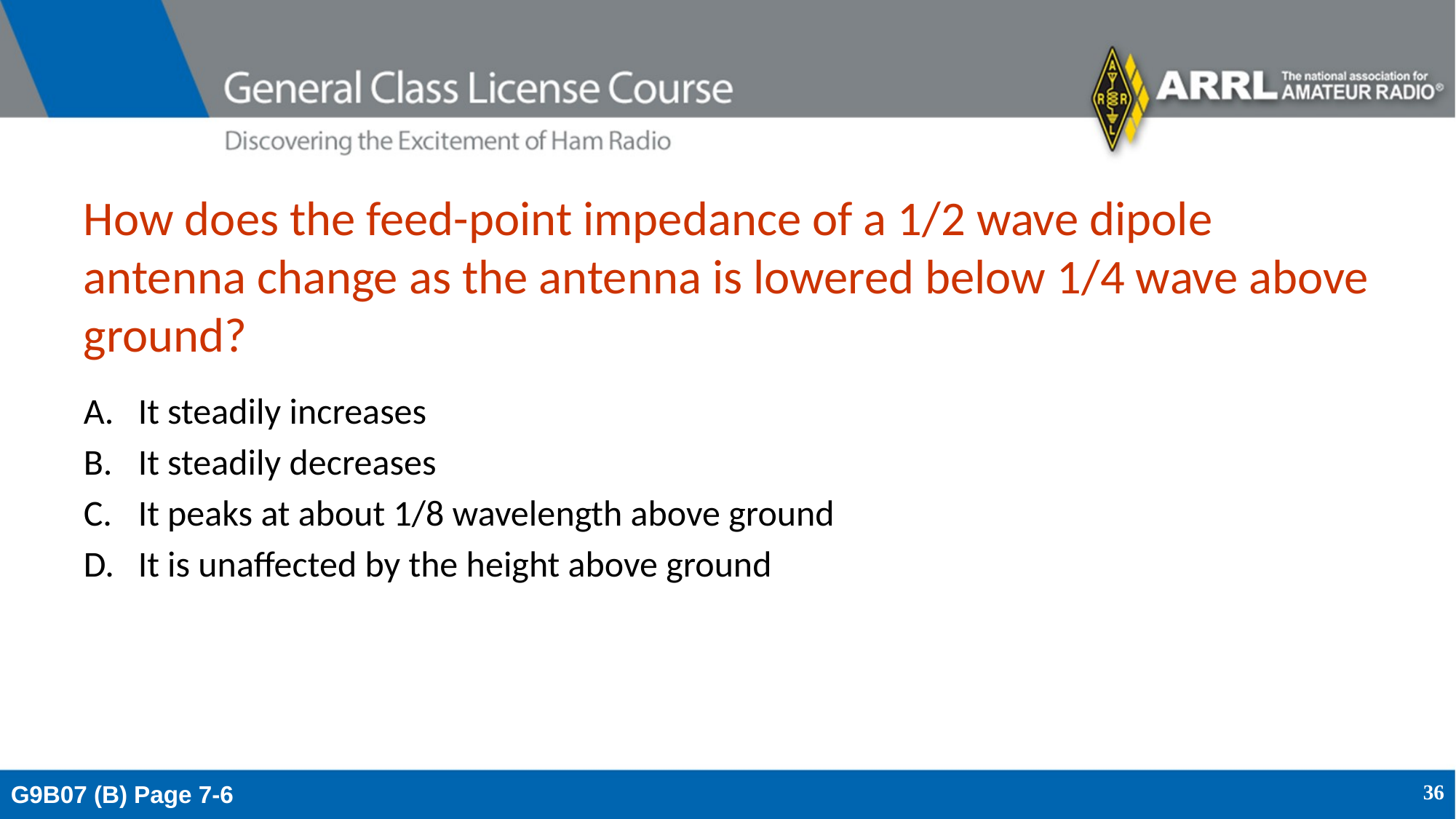

# How does the feed-point impedance of a 1/2 wave dipole antenna change as the antenna is lowered below 1/4 wave above ground?
It steadily increases
It steadily decreases
It peaks at about 1/8 wavelength above ground
It is unaffected by the height above ground
G9B07 (B) Page 7-6
36